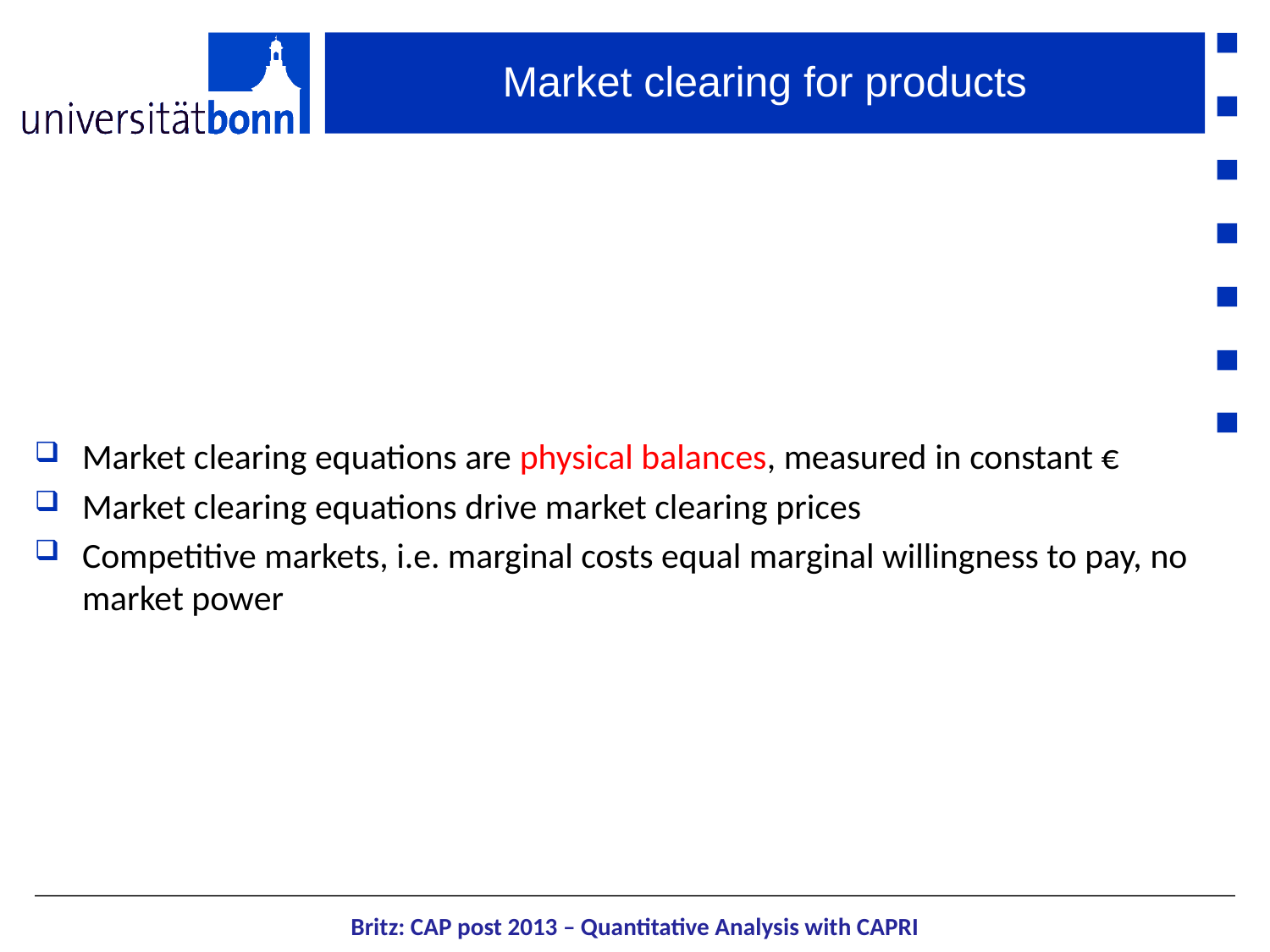

# Market clearing for products
Market clearing equations are physical balances, measured in constant €
Market clearing equations drive market clearing prices
Competitive markets, i.e. marginal costs equal marginal willingness to pay, no market power
Britz: CAP post 2013 – Quantitative Analysis with CAPRI